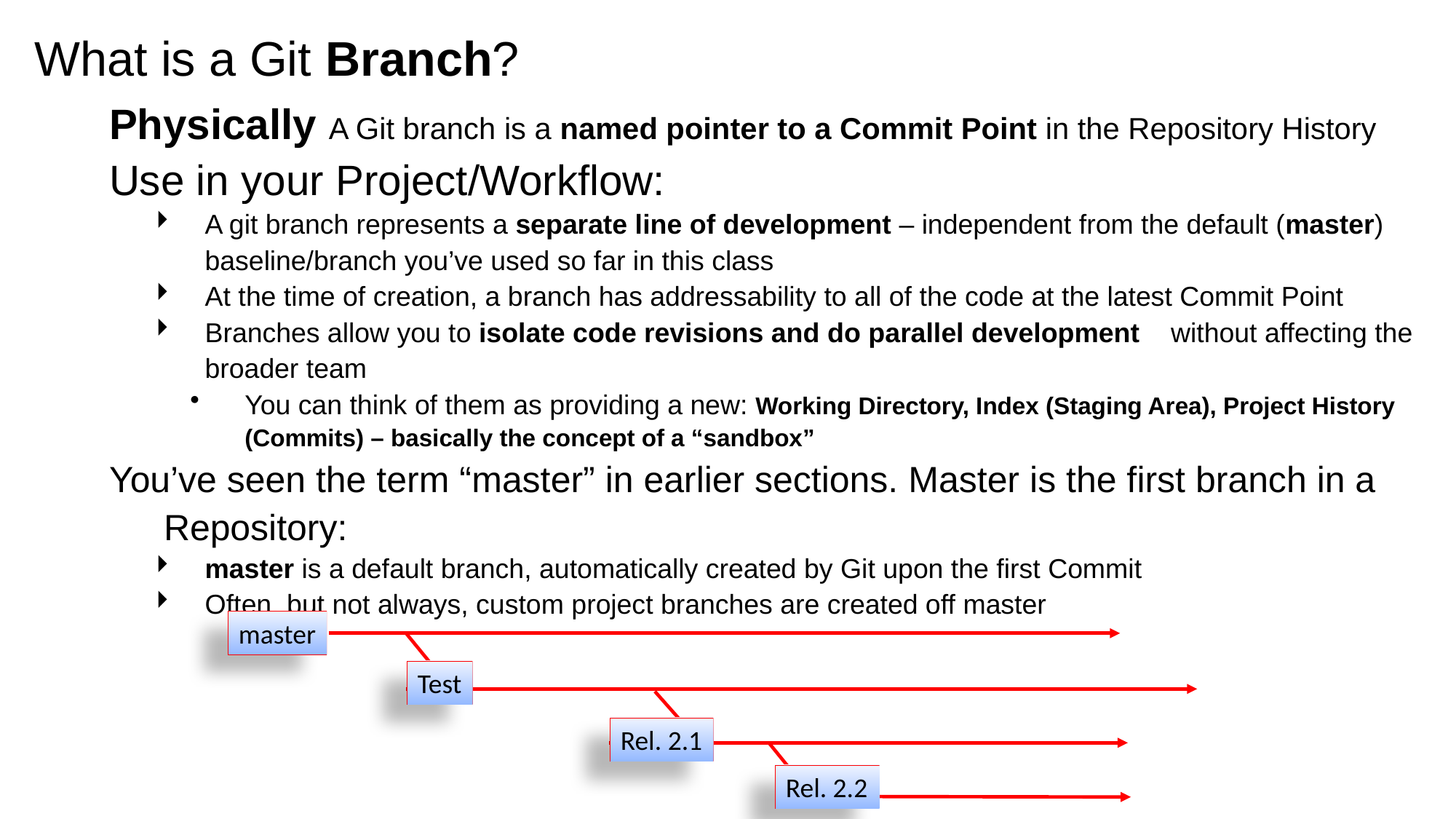

# What is a Git Branch?
Physically A Git branch is a named pointer to a Commit Point in the Repository History
Use in your Project/Workflow:
A git branch represents a separate line of development – independent from the default (master) baseline/branch you’ve used so far in this class
At the time of creation, a branch has addressability to all of the code at the latest Commit Point
Branches allow you to isolate code revisions and do parallel development    without affecting the broader team
You can think of them as providing a new: Working Directory, Index (Staging Area), Project History (Commits) – basically the concept of a “sandbox”
You’ve seen the term “master” in earlier sections. Master is the first branch in a Repository:
master is a default branch, automatically created by Git upon the first Commit
Often, but not always, custom project branches are created off master

master
Test
Rel. 2.1
Rel. 2.2